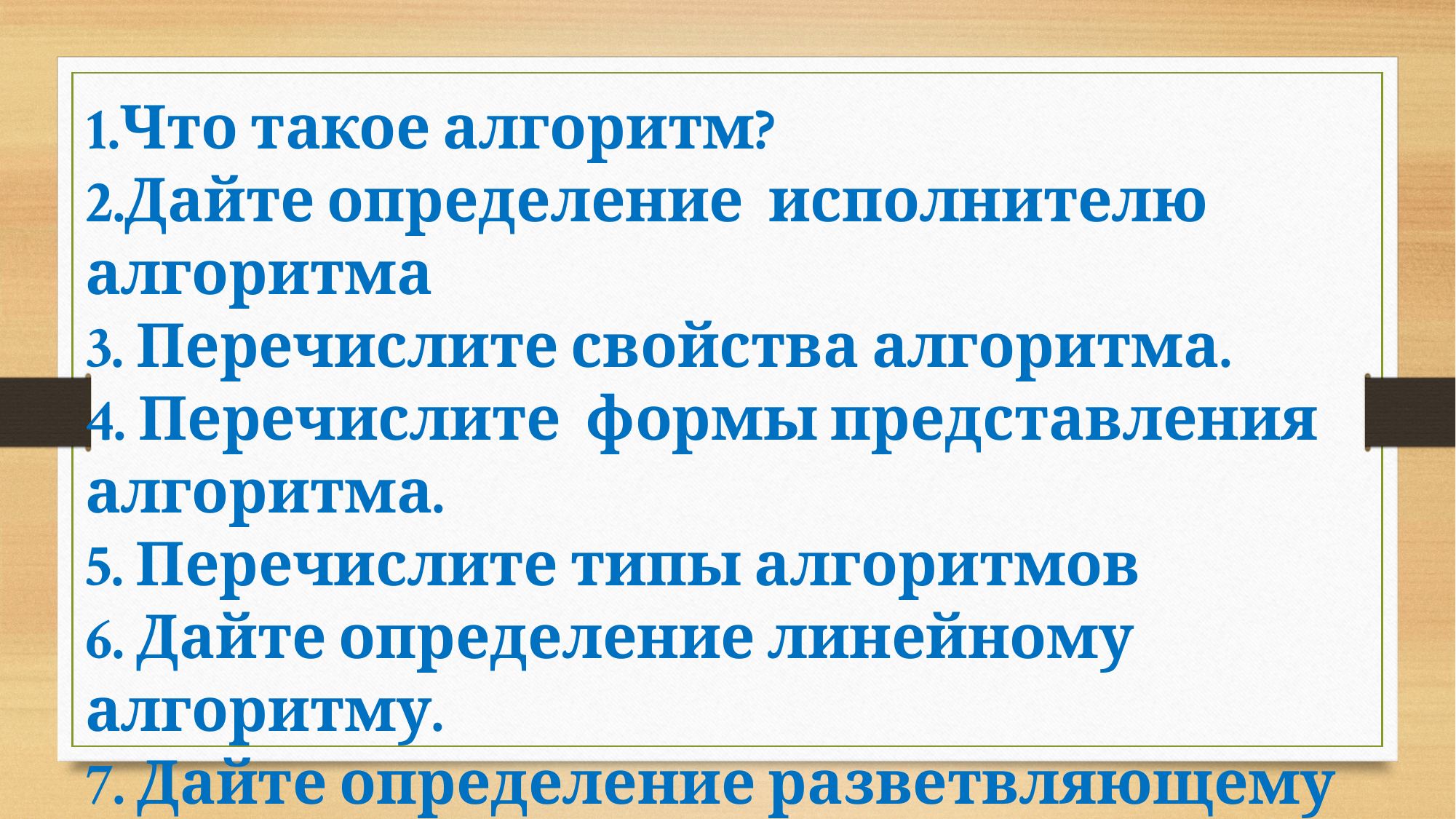

1.Что такое алгоритм?
2.Дайте определение  исполнителю алгоритма
3. Перечислите свойства алгоритма.
4. Перечислите  формы представления алгоритма.
5. Перечислите типы алгоритмов
6. Дайте определение линейному алгоритму.
7. Дайте определение разветвляющему алгоритму